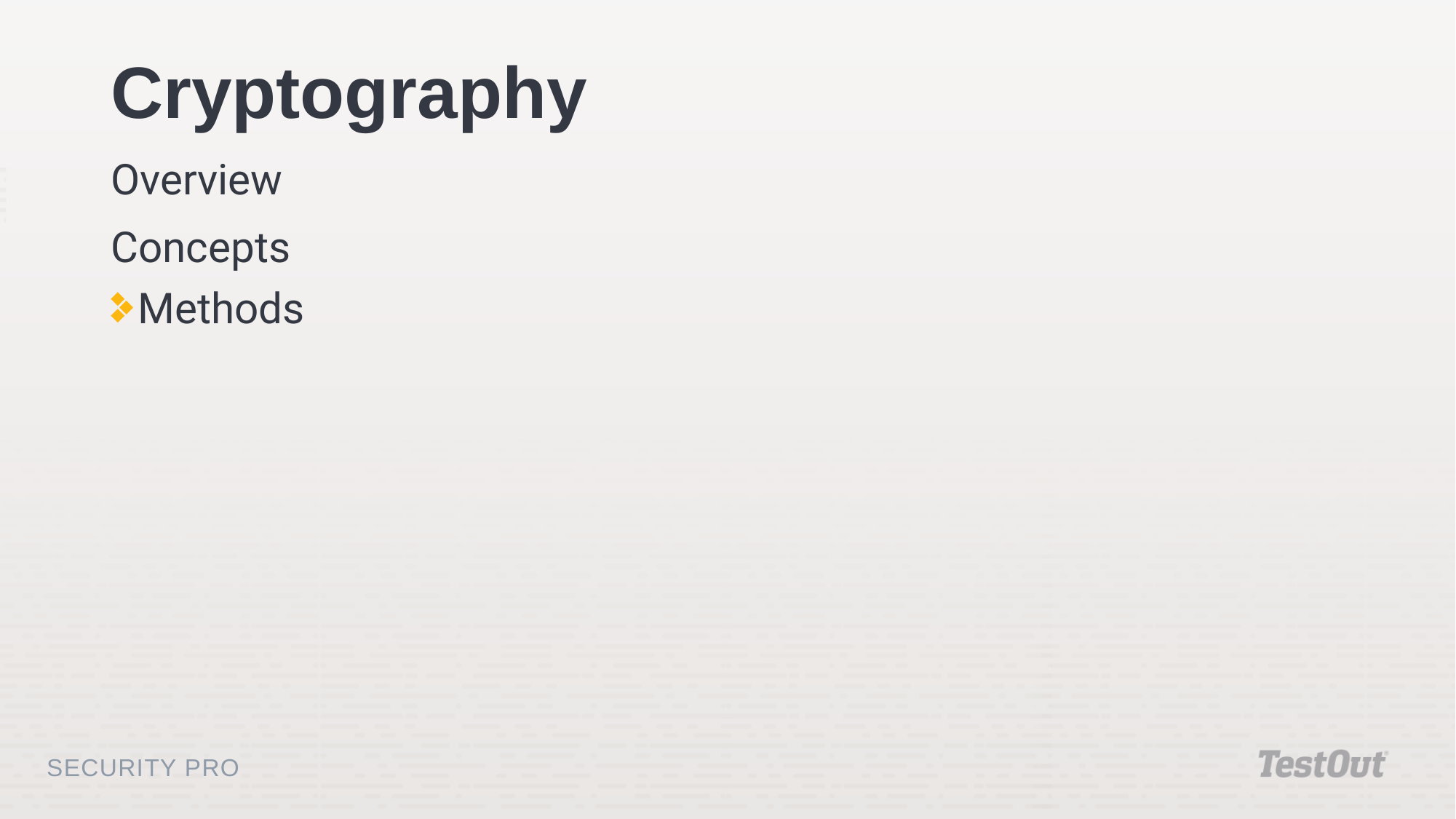

# Cryptography
Overview
Concepts
Methods
Security Pro